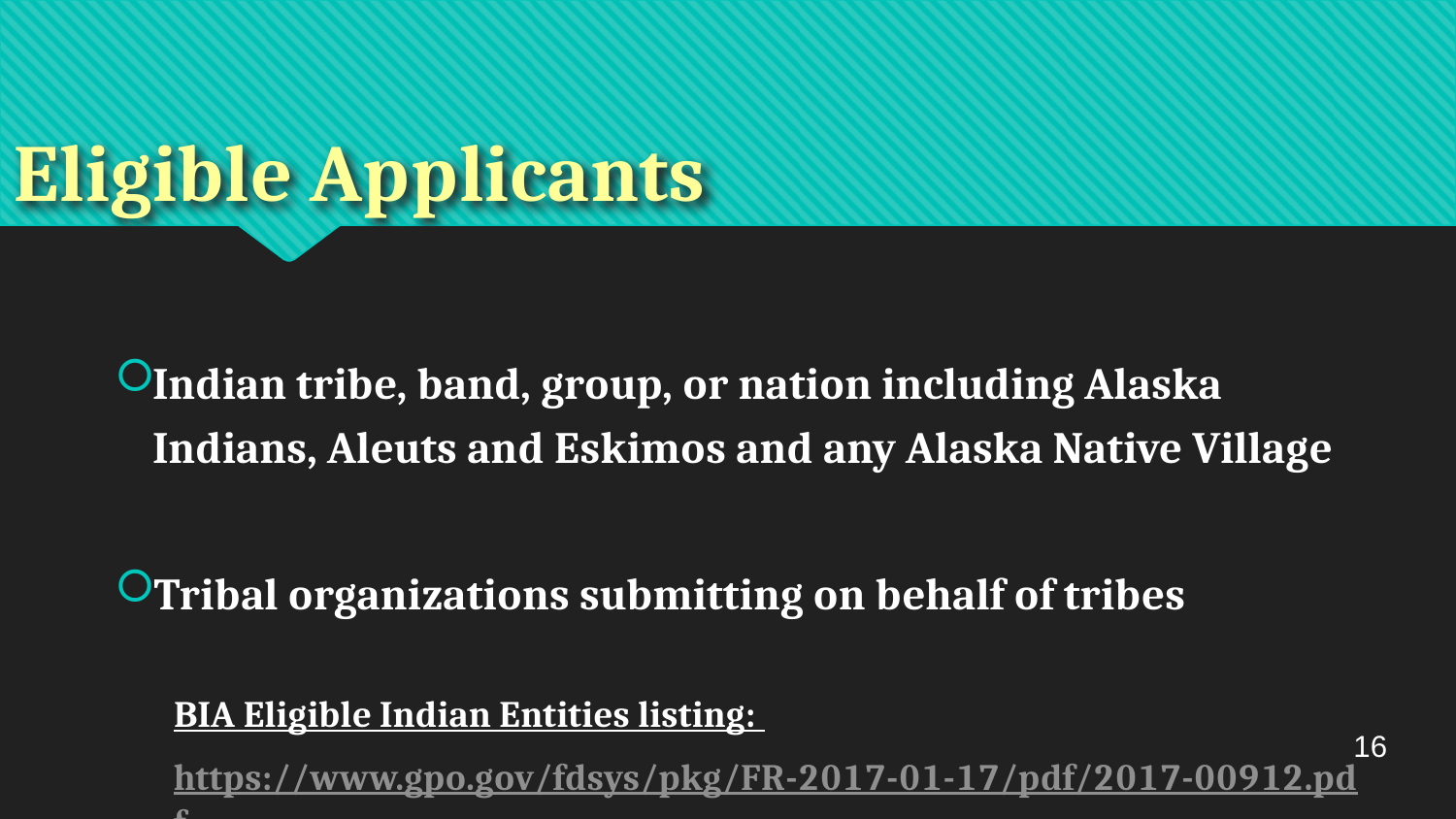

# Eligible Applicants
Indian tribe, band, group, or nation including Alaska Indians, Aleuts and Eskimos and any Alaska Native Village

Tribal organizations submitting on behalf of tribes

BIA Eligible Indian Entities listing:
https://www.gpo.gov/fdsys/pkg/FR-2017-01-17/pdf/2017-00912.pdf

16